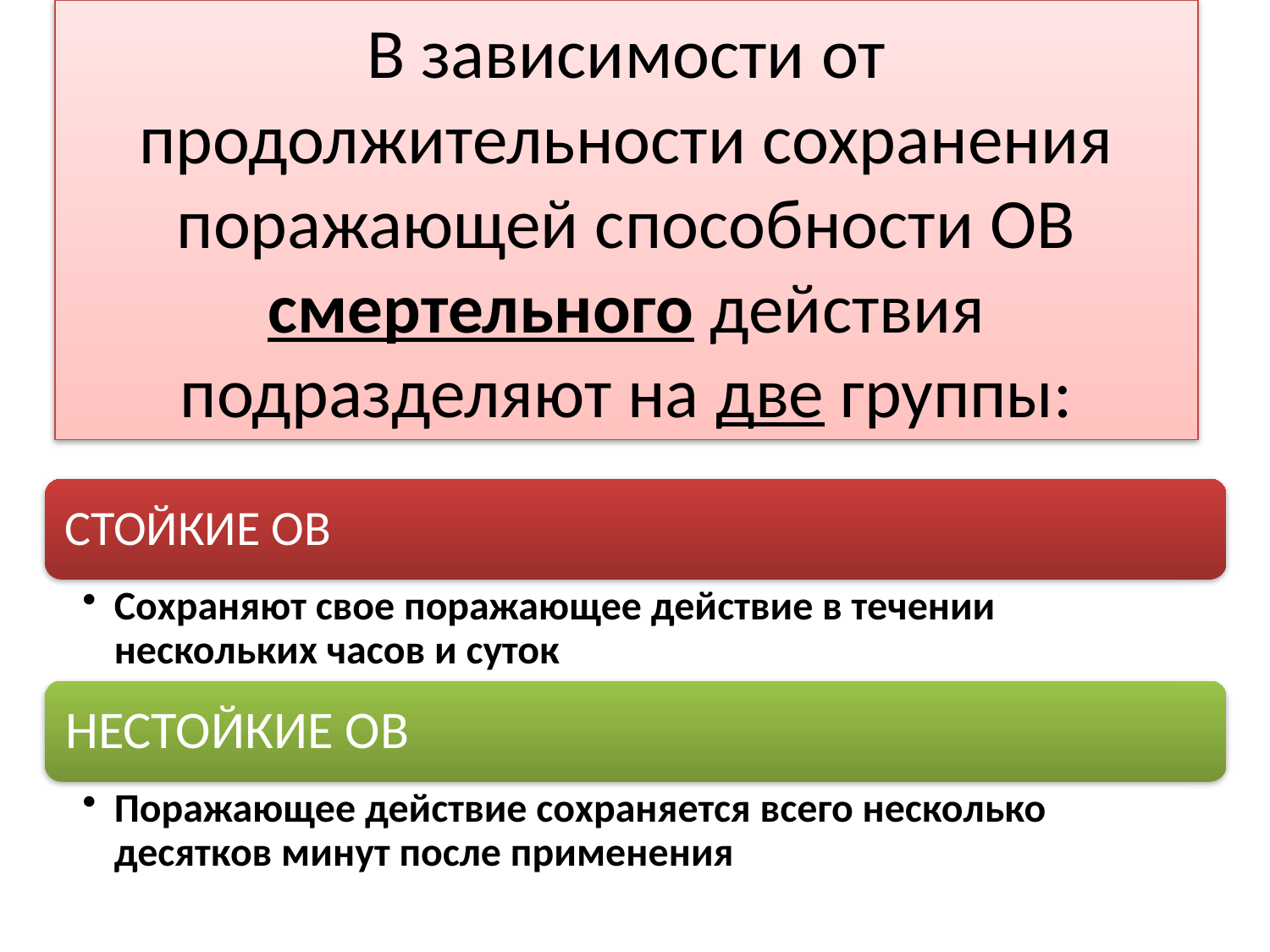

# В зависимости от продолжительности сохранения поражающей способности ОВ смертельного действия подразделяют на две группы:
СТОЙКИЕ ОВ
Сохраняют свое поражающее действие в течении нескольких часов и суток
НЕСТОЙКИЕ ОВ
Поражающее действие сохраняется всего несколько десятков минут после применения